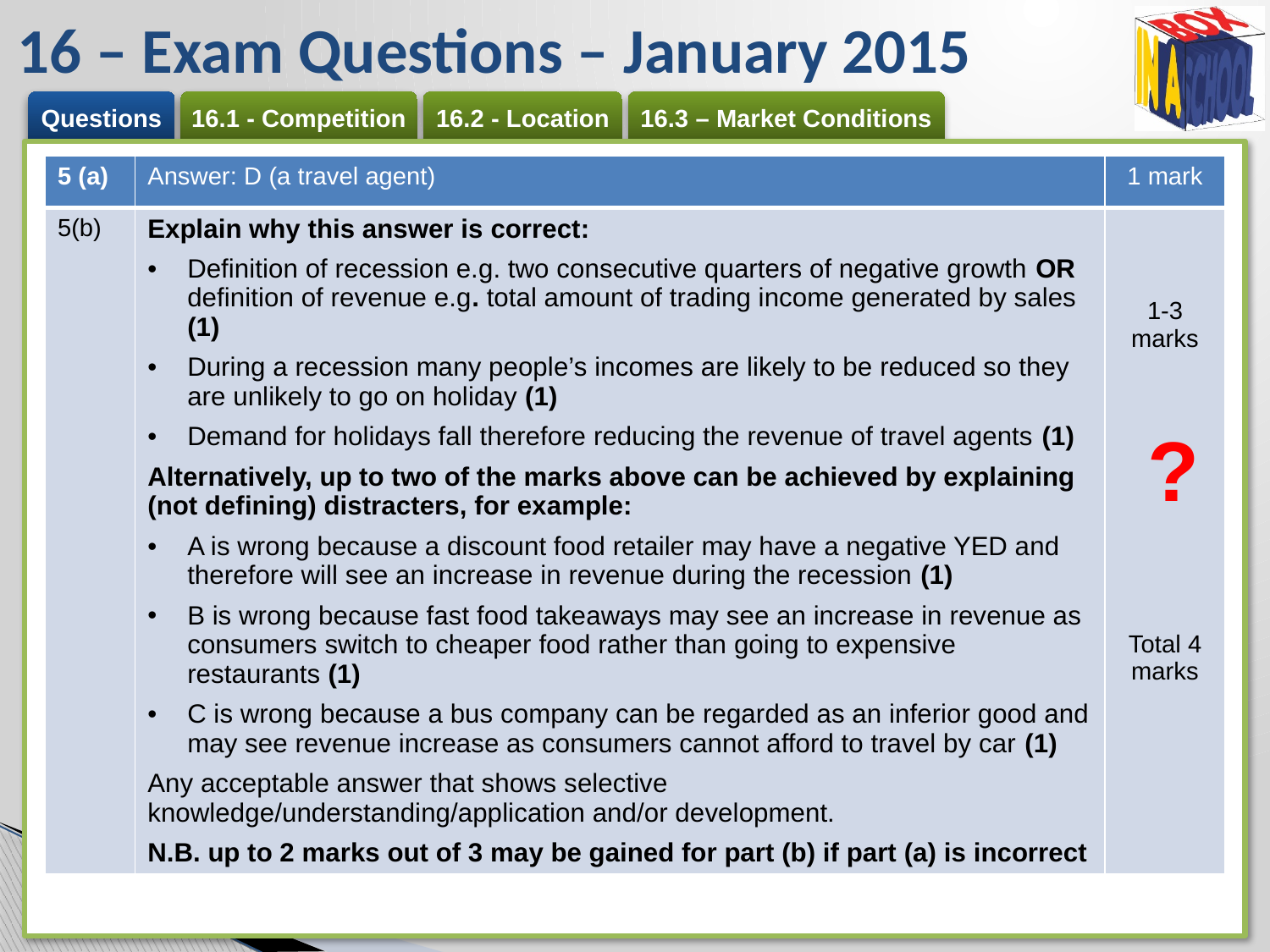

# 16 – Exam Questions – January 2015
| 5 (a) | Answer: D (a travel agent) | 1 mark |
| --- | --- | --- |
| 5(b) | Explain why this answer is correct: Definition of recession e.g. two consecutive quarters of negative growth OR definition of revenue e.g. total amount of trading income generated by sales (1) During a recession many people’s incomes are likely to be reduced so they are unlikely to go on holiday (1) Demand for holidays fall therefore reducing the revenue of travel agents (1) Alternatively, up to two of the marks above can be achieved by explaining (not defining) distracters, for example: A is wrong because a discount food retailer may have a negative YED and therefore will see an increase in revenue during the recession (1) B is wrong because fast food takeaways may see an increase in revenue as consumers switch to cheaper food rather than going to expensive restaurants (1) C is wrong because a bus company can be regarded as an inferior good and may see revenue increase as consumers cannot afford to travel by car (1) Any acceptable answer that shows selective knowledge/understanding/application and/or development. N.B. up to 2 marks out of 3 may be gained for part (b) if part (a) is incorrect | 1-3 marks Total 4 marks |
?